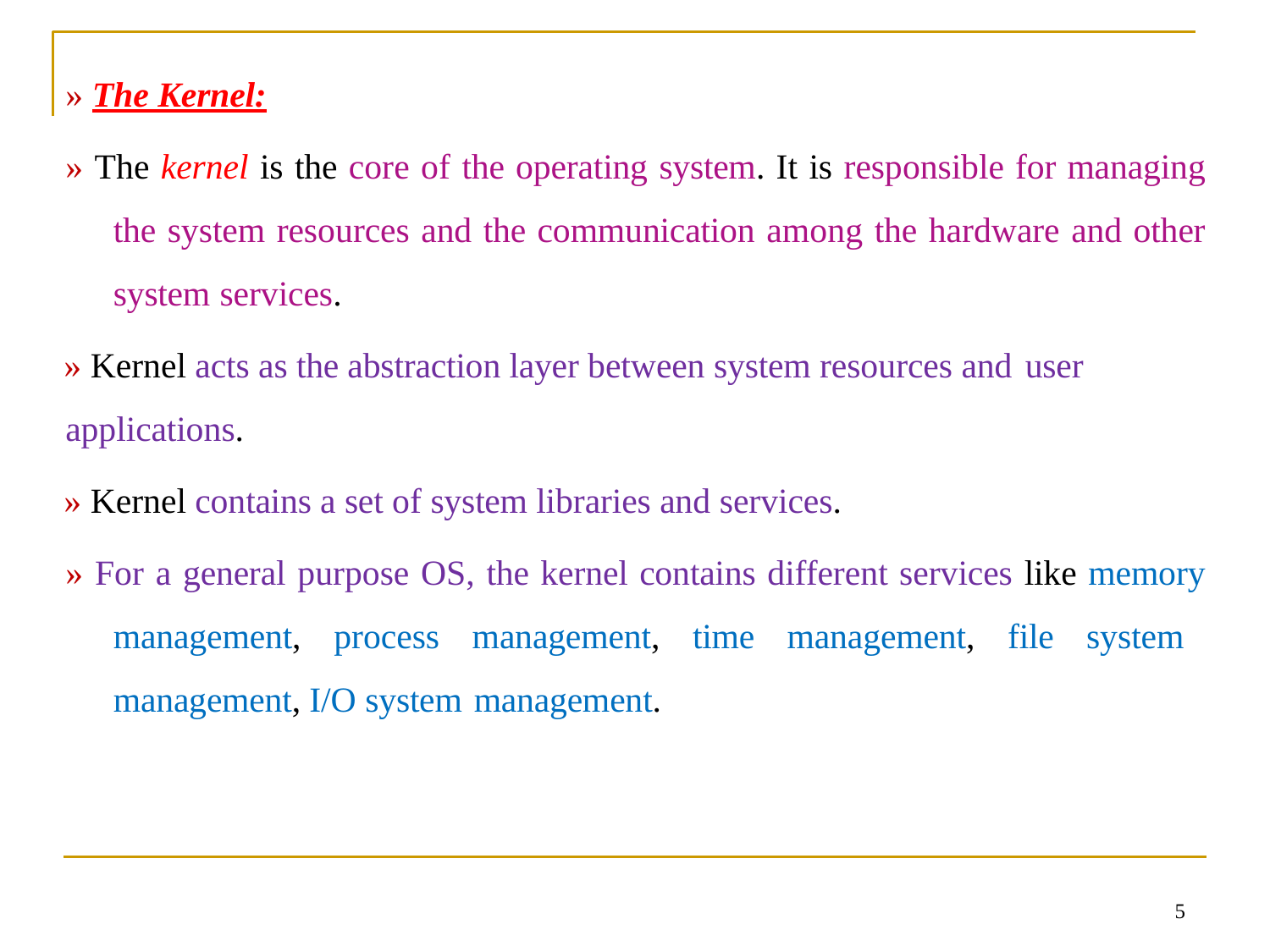

» The Kernel:
» The kernel is the core of the operating system. It is responsible for managing  the system resources and the communication among the hardware and other  system services.
» Kernel acts as the abstraction layer between system resources and user
applications.
» Kernel contains a set of system libraries and services.
» For a general purpose OS, the kernel contains different services like memory  management, process management, time management, file system  management, I/O system management.
5